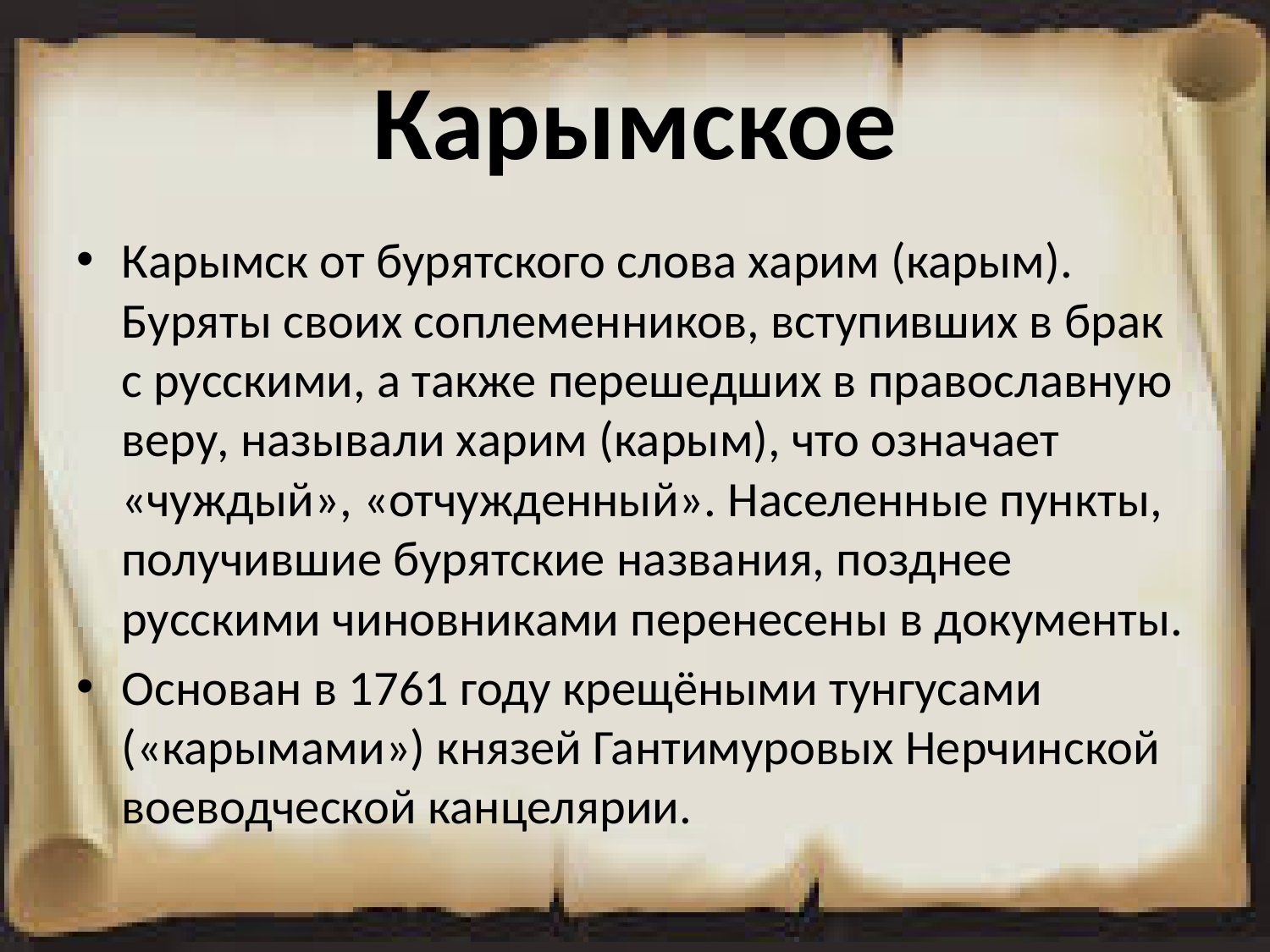

# Карымское
Карымск от бурятского слова харим (карым). Буряты своих соплеменников, вступивших в брак с русскими, а также перешедших в православную веру, называли харим (карым), что означает «чуждый», «отчужденный». Населенные пункты, получившие бурятские названия, позднее русскими чиновниками перенесены в документы.
Основан в 1761 году крещёными тунгусами («карымами») князей Гантимуровых Нерчинской воеводческой канцелярии.